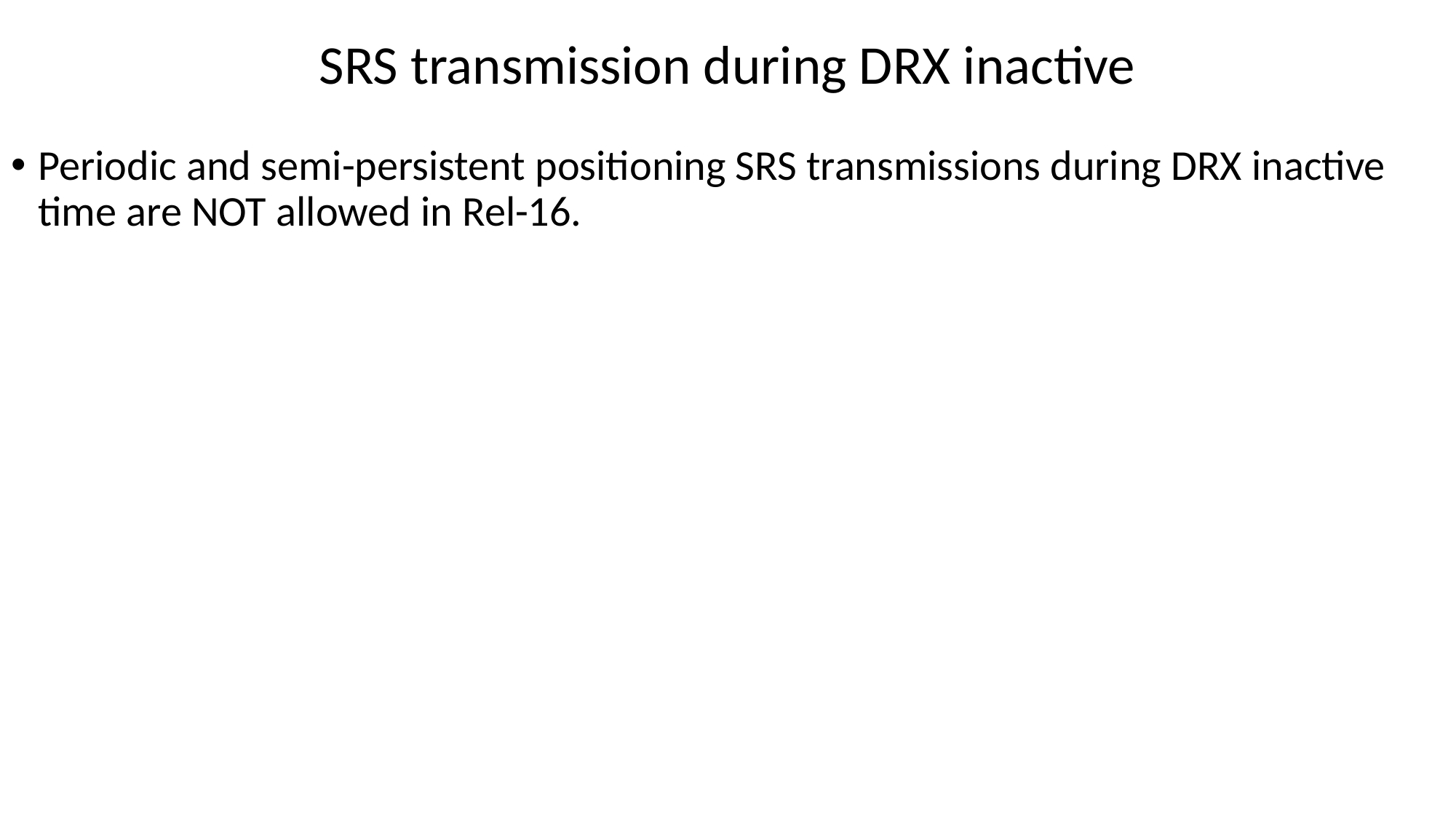

# SRS transmission during DRX inactive
Periodic and semi-persistent positioning SRS transmissions during DRX inactive time are NOT allowed in Rel-16.